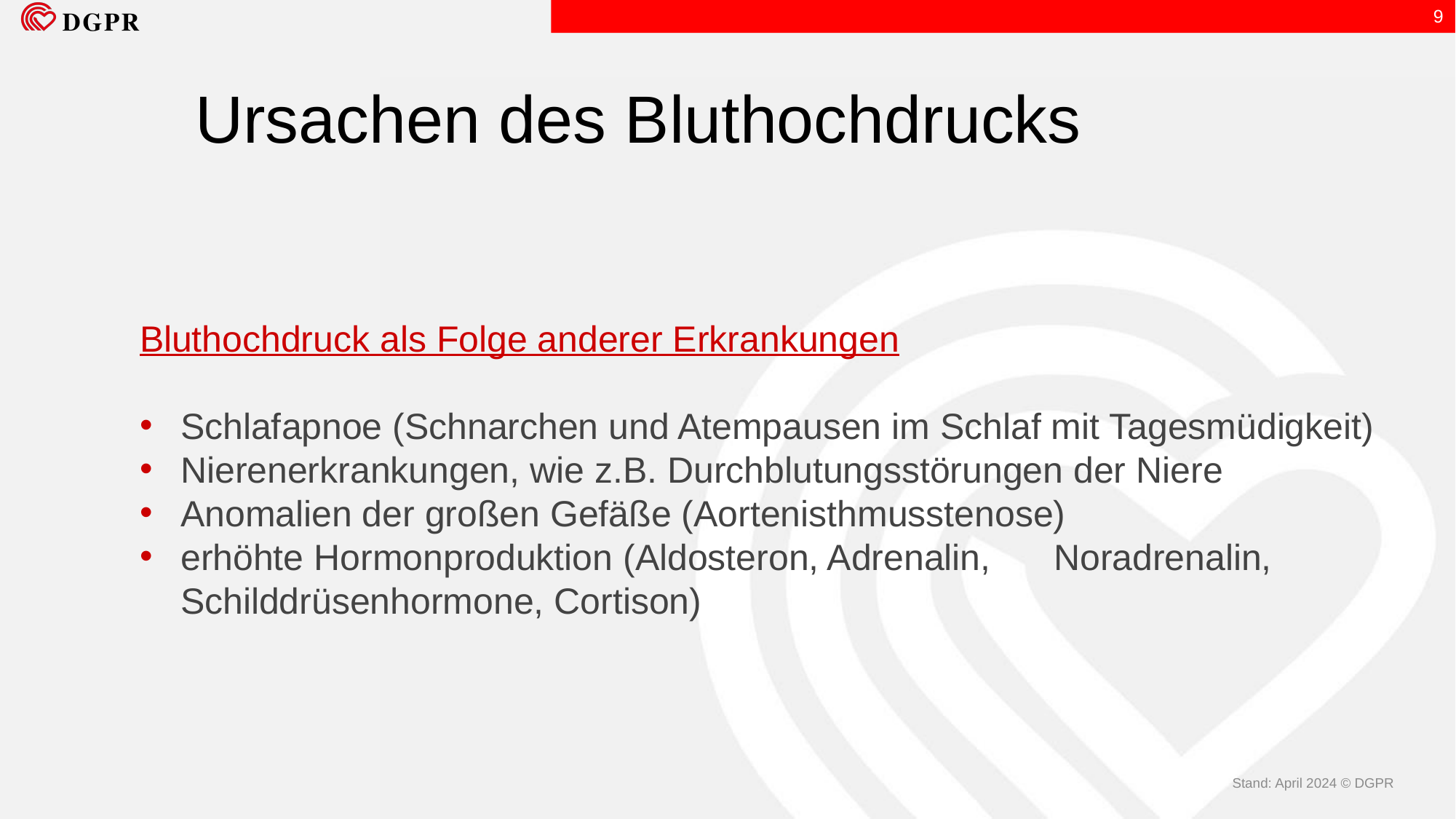

9
Ursachen des Bluthochdrucks
Bluthochdruck als Folge anderer Erkrankungen

Schlafapnoe (Schnarchen und Atempausen im Schlaf mit Tagesmüdigkeit)
Nierenerkrankungen, wie z.B. Durchblutungsstörungen der Niere
Anomalien der großen Gefäße (Aortenisthmusstenose)
erhöhte Hormonproduktion (Aldosteron, Adrenalin, 	Noradrenalin, Schilddrüsenhormone, Cortison)

Stand: April 2024 © DGPR